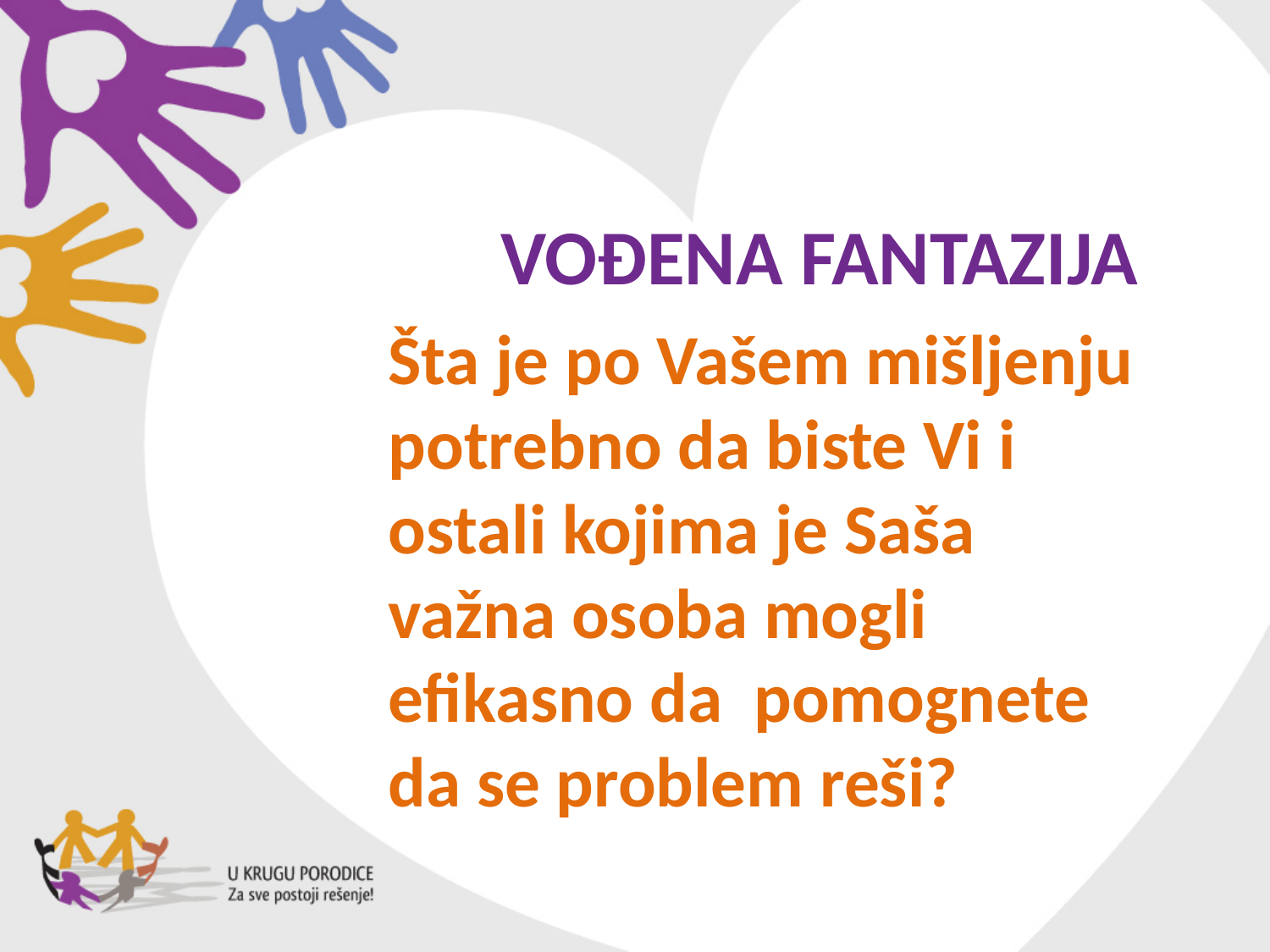

#
VOĐENA FANTAZIJA
Šta je po Vašem mišljenju potrebno da biste Vi i ostali kojima je Saša važna osoba mogli efikasno da  pomognete da se problem reši?